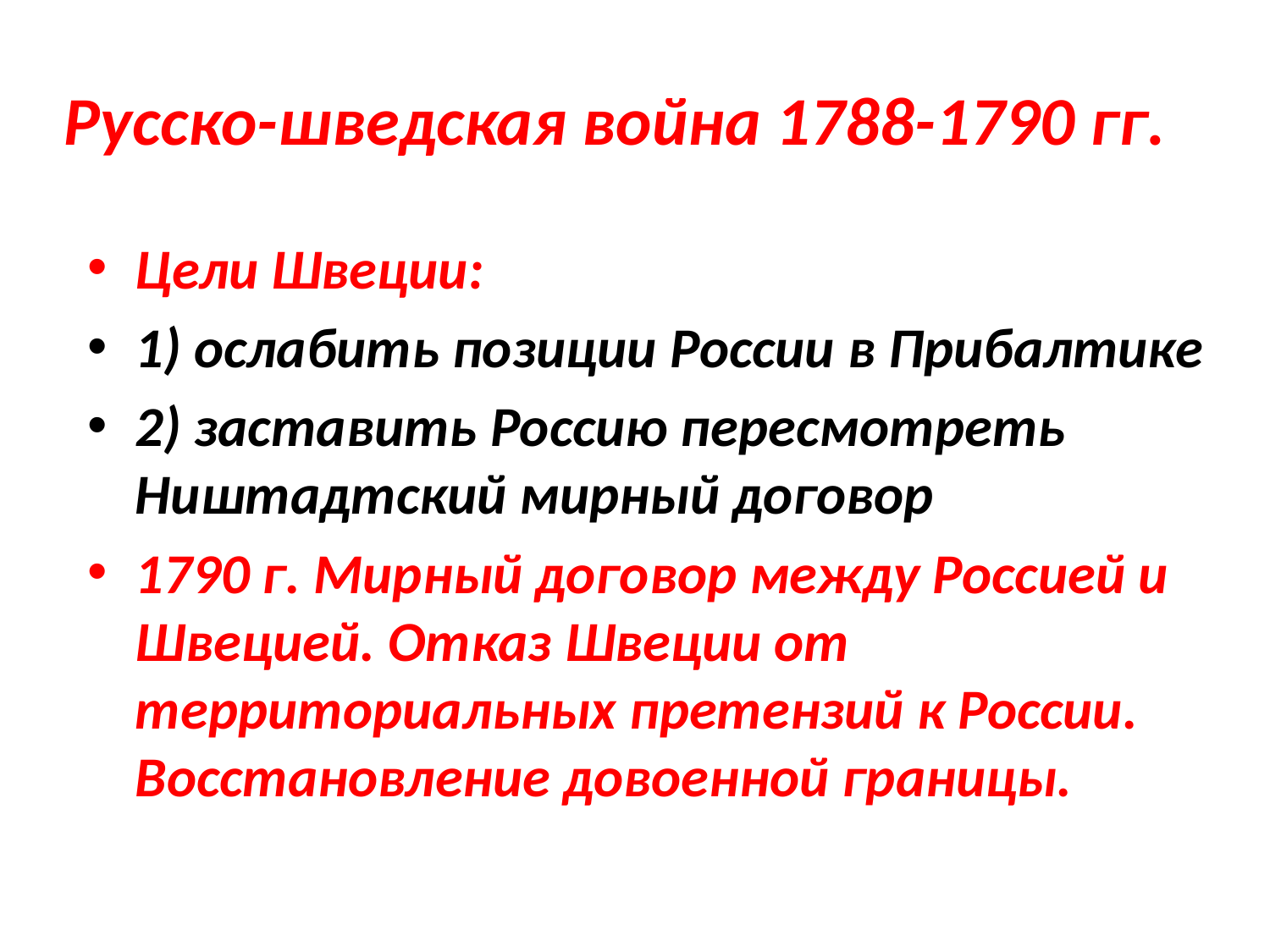

# Русско-шведская война 1788-1790 гг.
Цели Швеции:
1) ослабить позиции России в Прибалтике
2) заставить Россию пересмотреть Ништадтский мирный договор
1790 г. Мирный договор между Россией и Швецией. Отказ Швеции от территориальных претензий к России. Восстановление довоенной границы.